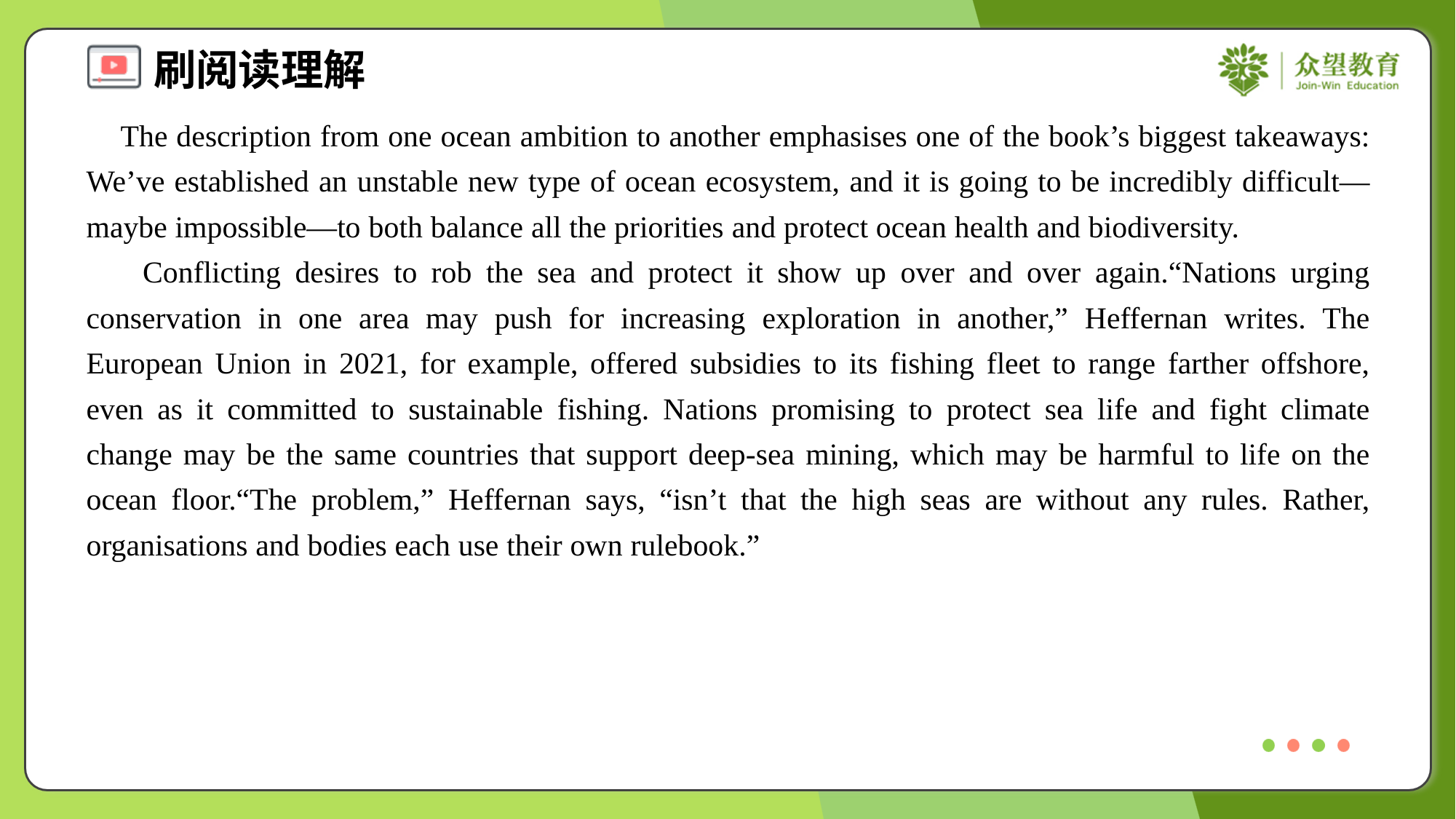

The description from one ocean ambition to another emphasises one of the book’s biggest takeaways: We’ve established an unstable new type of ocean ecosystem, and it is going to be incredibly difficult—maybe impossible—to both balance all the priorities and protect ocean health and biodiversity.
    Conflicting desires to rob the sea and protect it show up over and over again.“Nations urging conservation in one area may push for increasing exploration in another,” Heffernan writes. The European Union in 2021, for example, offered subsidies to its fishing fleet to range farther offshore, even as it committed to sustainable fishing. Nations promising to protect sea life and fight climate change may be the same countries that support deep-sea mining, which may be harmful to life on the ocean floor.“The problem,” Heffernan says, “isn’t that the high seas are without any rules. Rather, organisations and bodies each use their own rulebook.”